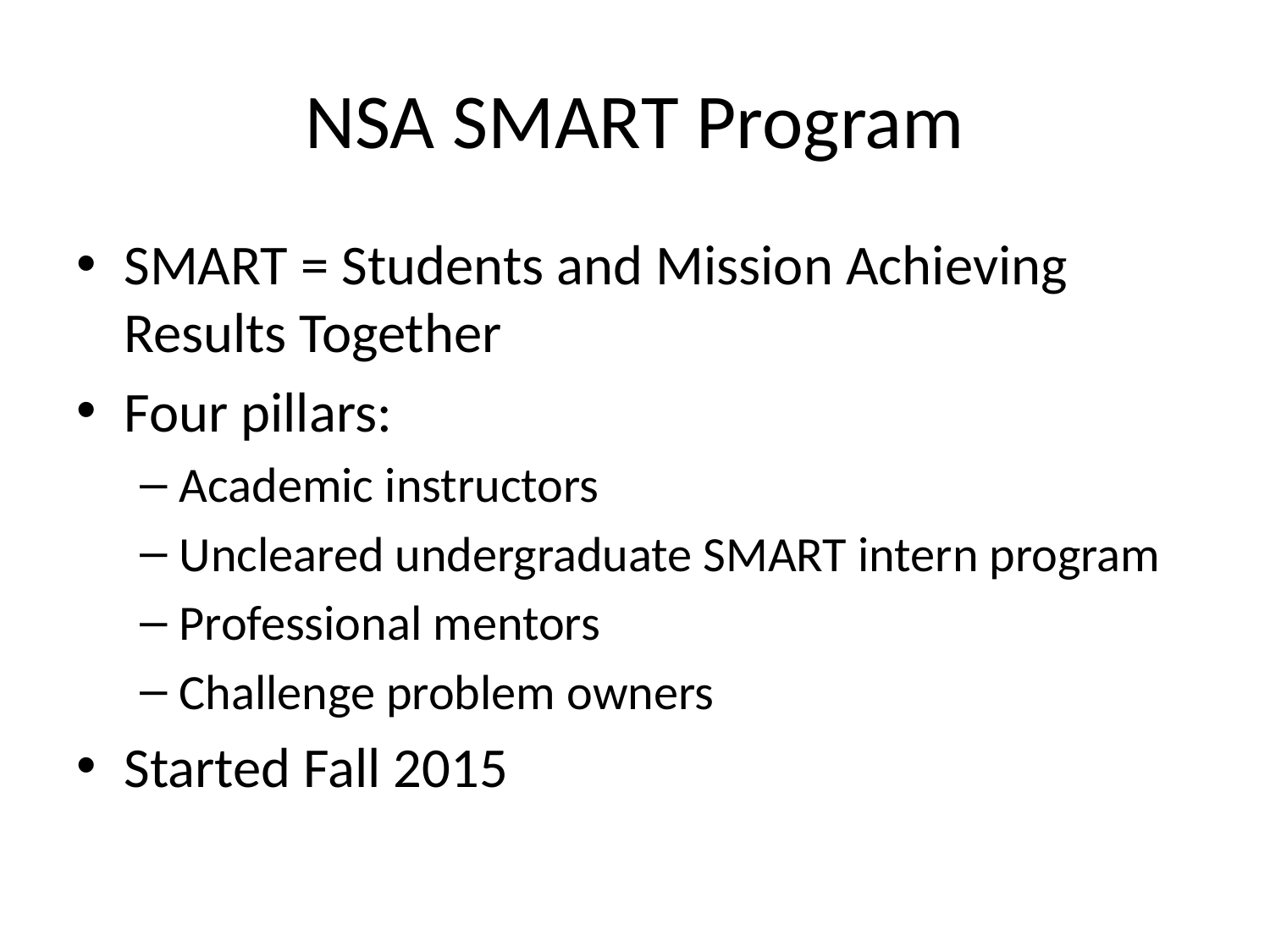

# NSA SMART Program
SMART = Students and Mission Achieving Results Together
Four pillars:
Academic instructors
Uncleared undergraduate SMART intern program
Professional mentors
Challenge problem owners
Started Fall 2015